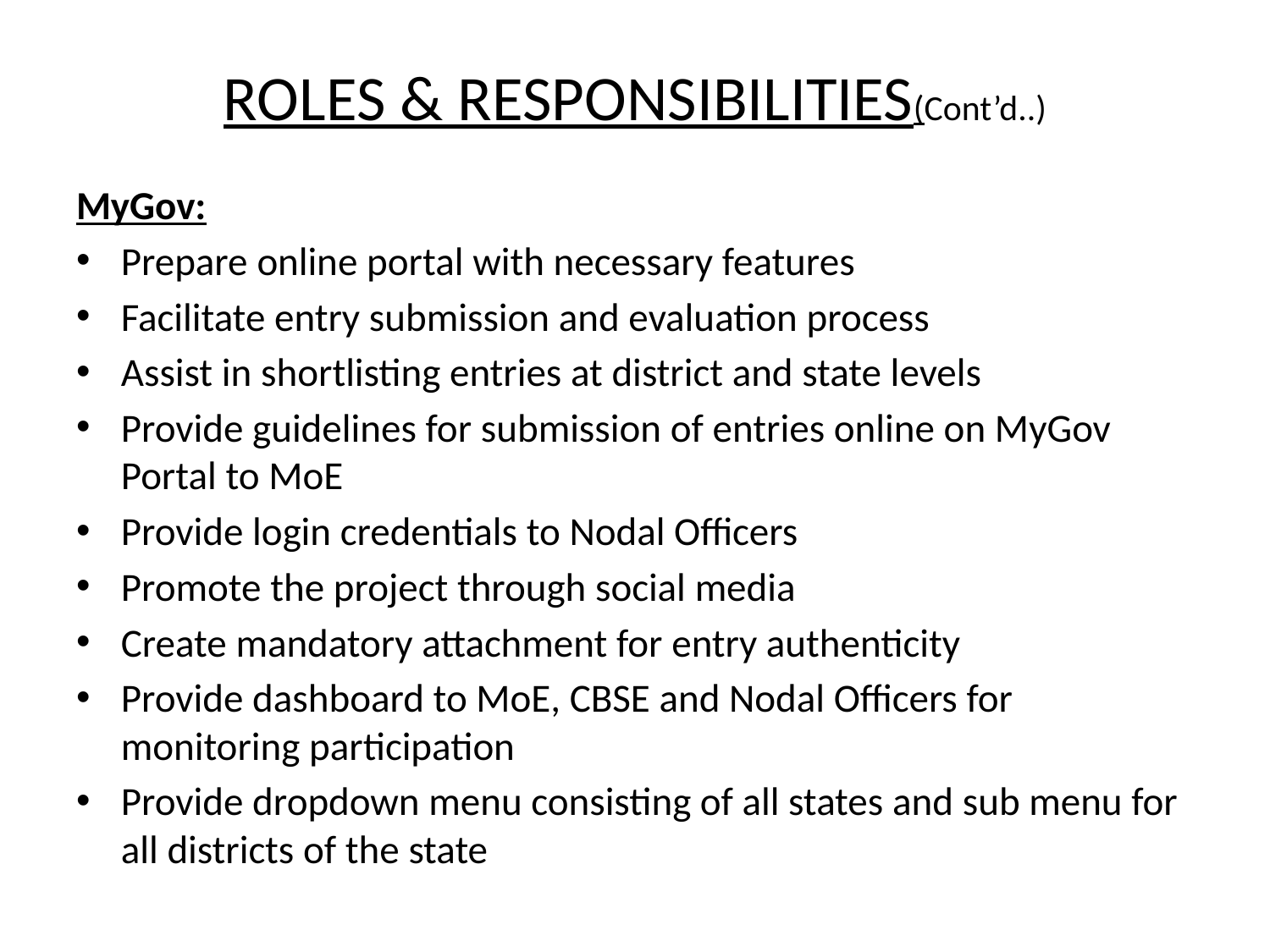

# ROLES & RESPONSIBILITIES(Cont’d..)
MyGov:
Prepare online portal with necessary features
Facilitate entry submission and evaluation process
Assist in shortlisting entries at district and state levels
Provide guidelines for submission of entries online on MyGov Portal to MoE
Provide login credentials to Nodal Officers
Promote the project through social media
Create mandatory attachment for entry authenticity
Provide dashboard to MoE, CBSE and Nodal Officers for monitoring participation
Provide dropdown menu consisting of all states and sub menu for all districts of the state